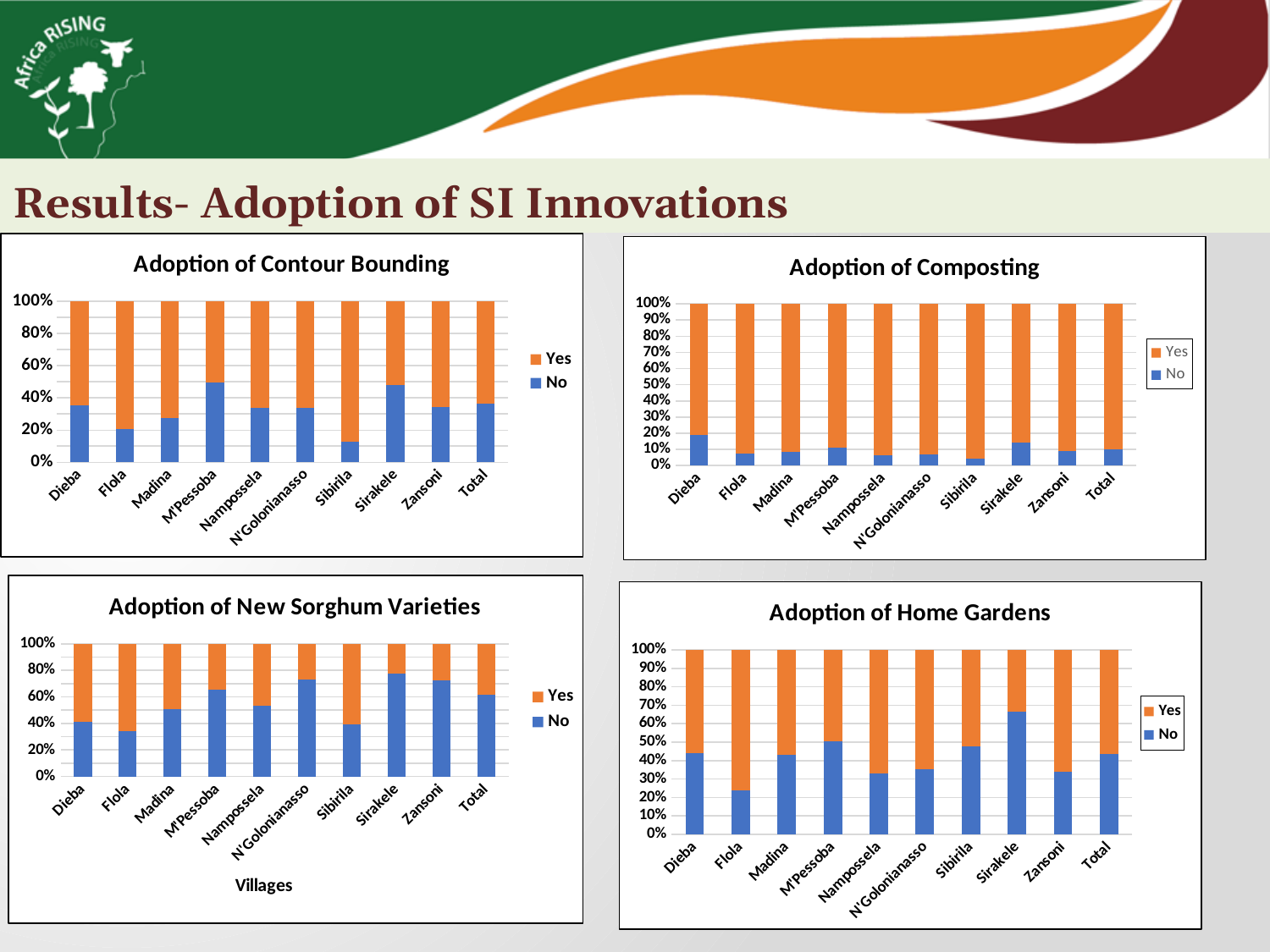

Results- Adoption of SI Innovations

### Chart: Adoption of Contour Bounding

| Category | No | Yes |
|---|---|---|
| Dieba | 48.0 | 88.0 |
| Flola | 14.0 | 53.0 |
| Madina | 41.0 | 108.0 |
| M'Pessoba | 157.0 | 161.0 |
| Nampossela | 61.0 | 120.0 |
| N'Golonianasso | 84.0 | 166.0 |
| Sibirila | 12.0 | 80.0 |
| Sirakele | 98.0 | 107.0 |
| Zansoni | 78.0 | 149.0 |
| Total | 593.0 | 1032.0 |

### Chart: Adoption of Composting

| Category | No | Yes |
|---|---|---|
| Dieba | 26.0 | 110.0 |
| Flola | 5.0 | 62.0 |
| Madina | 13.0 | 136.0 |
| M'Pessoba | 35.0 | 283.0 |
| Nampossela | 12.0 | 169.0 |
| N'Golonianasso | 17.0 | 233.0 |
| Sibirila | 4.0 | 88.0 |
| Sirakele | 29.0 | 176.0 |
| Zansoni | 20.0 | 207.0 |
| Total | 161.0 | 1464.0 |

### Chart: Adoption of New Sorghum Varieties

| Category | No | Yes |
|---|---|---|
| Dieba | 56.0 | 80.0 |
| Flola | 23.0 | 44.0 |
| Madina | 76.0 | 73.0 |
| M'Pessoba | 207.0 | 111.0 |
| Nampossela | 96.0 | 85.0 |
| N'Golonianasso | 182.0 | 68.0 |
| Sibirila | 36.0 | 56.0 |
| Sirakele | 159.0 | 46.0 |
| Zansoni | 165.0 | 62.0 |
| Total | 1000.0 | 625.0 |

### Chart: Adoption of Home Gardens

| Category | No | Yes |
|---|---|---|
| Dieba | 60.0 | 76.0 |
| Flola | 16.0 | 51.0 |
| Madina | 64.0 | 85.0 |
| M'Pessoba | 161.0 | 157.0 |
| Nampossela | 60.0 | 121.0 |
| N'Golonianasso | 88.0 | 162.0 |
| Sibirila | 44.0 | 48.0 |
| Sirakele | 136.0 | 69.0 |
| Zansoni | 77.0 | 150.0 |
| Total | 706.0 | 919.0 |